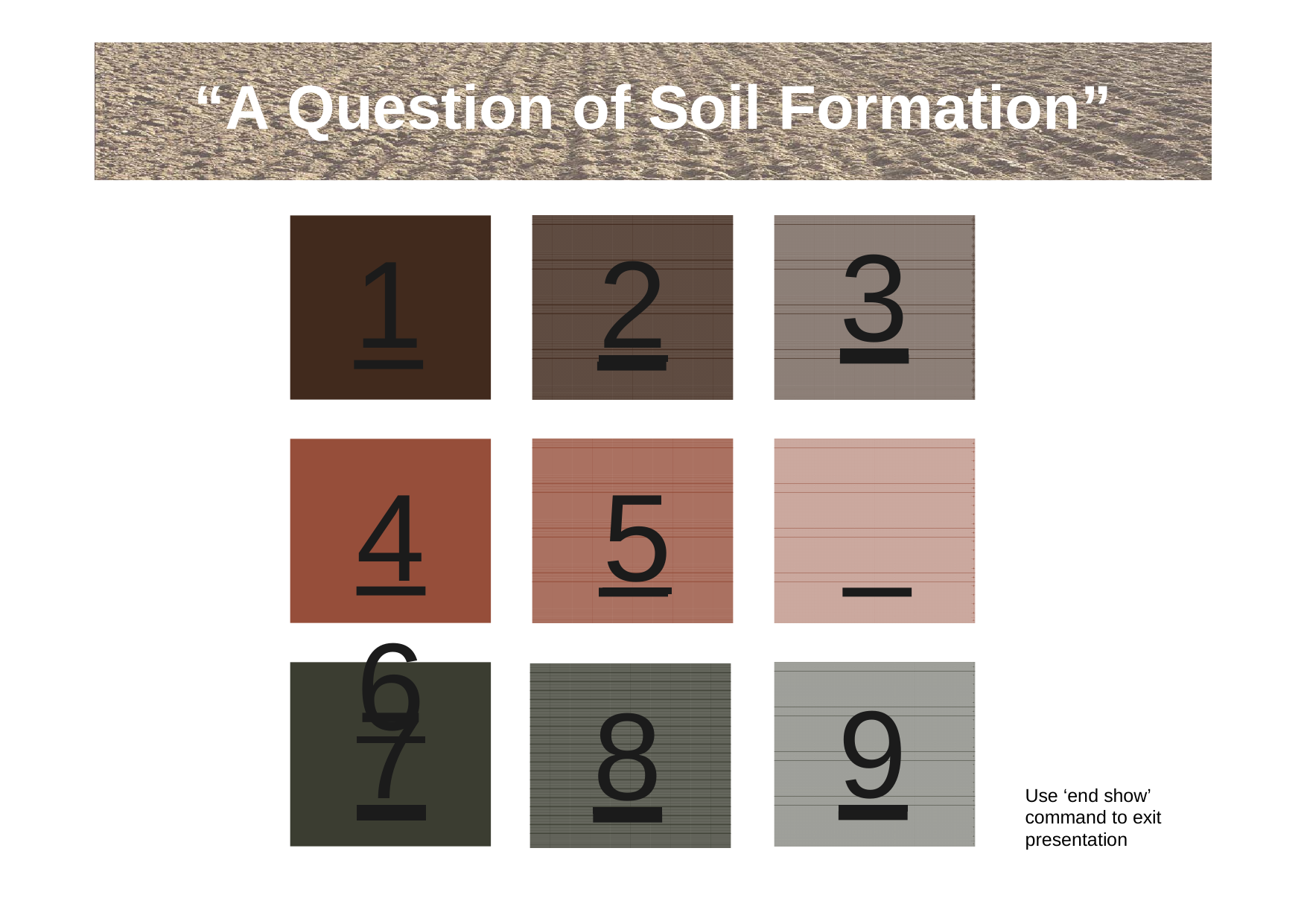

“A Question of Soil Formation”

3

1	2

4	5	6

9
7
8

Use ‘end show’ command to exit presentation